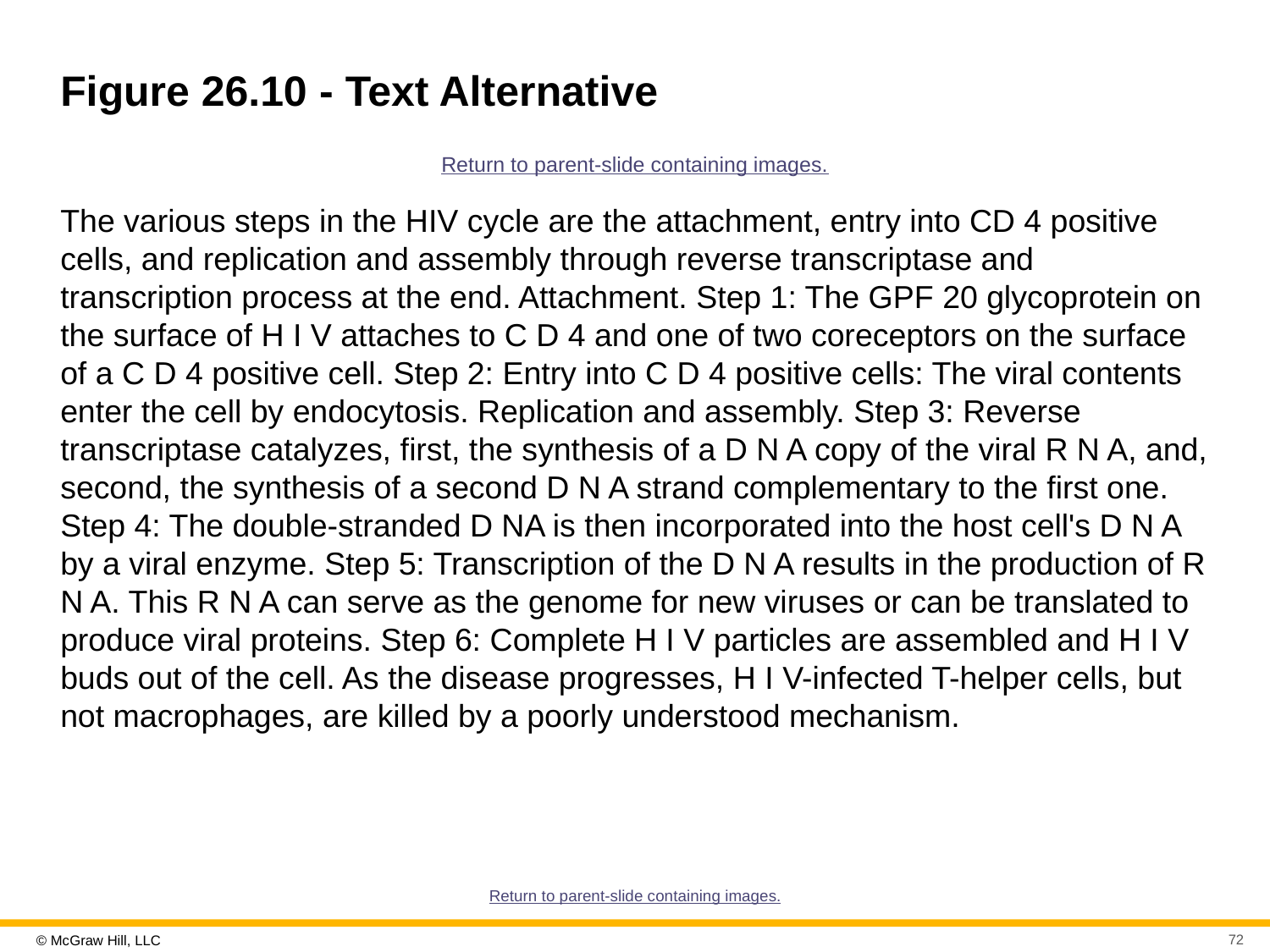

# Figure 26.10 - Text Alternative
Return to parent-slide containing images.
The various steps in the HIV cycle are the attachment, entry into CD 4 positive cells, and replication and assembly through reverse transcriptase and transcription process at the end. Attachment. Step 1: The GPF 20 glycoprotein on the surface of H I V attaches to C D 4 and one of two coreceptors on the surface of a C D 4 positive cell. Step 2: Entry into C D 4 positive cells: The viral contents enter the cell by endocytosis. Replication and assembly. Step 3: Reverse transcriptase catalyzes, first, the synthesis of a D N A copy of the viral R N A, and, second, the synthesis of a second D N A strand complementary to the first one. Step 4: The double-stranded D NA is then incorporated into the host cell's D N A by a viral enzyme. Step 5: Transcription of the D N A results in the production of R N A. This R N A can serve as the genome for new viruses or can be translated to produce viral proteins. Step 6: Complete H I V particles are assembled and H I V buds out of the cell. As the disease progresses, H I V-infected T-helper cells, but not macrophages, are killed by a poorly understood mechanism.
Return to parent-slide containing images.
72